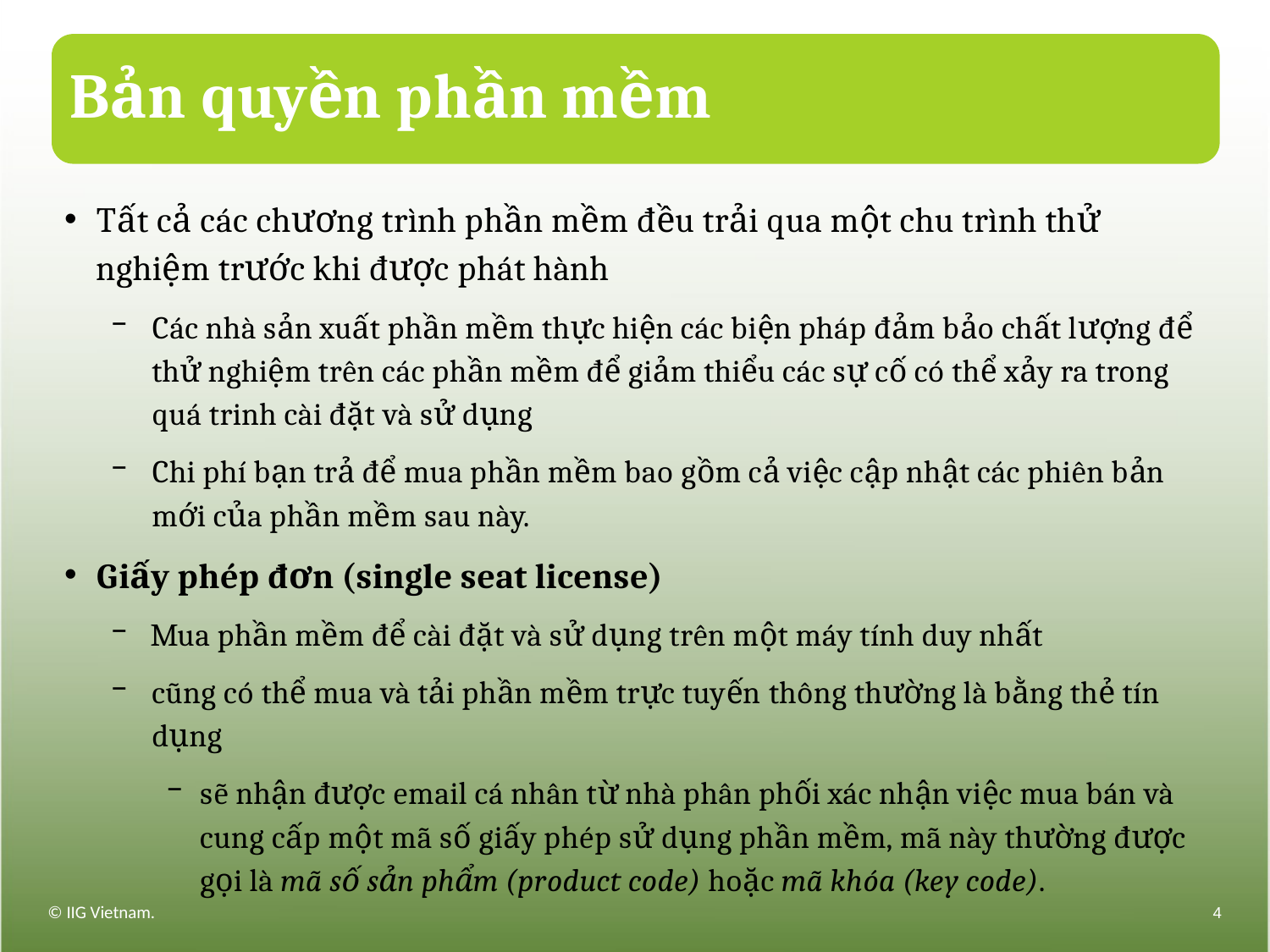

# Bản quyền phần mềm
Tất cả các chương trình phần mềm đều trải qua một chu trình thử nghiệm trước khi được phát hành
Các nhà sản xuất phần mềm thực hiện các biện pháp đảm bảo chất lượng để thử nghiệm trên các phần mềm để giảm thiểu các sự cố có thể xảy ra trong quá trinh cài đặt và sử dụng
Chi phí bạn trả để mua phần mềm bao gồm cả việc cập nhật các phiên bản mới của phần mềm sau này.
Giấy phép đơn (single seat license)
Mua phần mềm để cài đặt và sử dụng trên một máy tính duy nhất
cũng có thể mua và tải phần mềm trực tuyến thông thường là bằng thẻ tín dụng
sẽ nhận được email cá nhân từ nhà phân phối xác nhận việc mua bán và cung cấp một mã số giấy phép sử dụng phần mềm, mã này thường được gọi là mã số sản phẩm (product code) hoặc mã khóa (key code).
© IIG Vietnam.
4